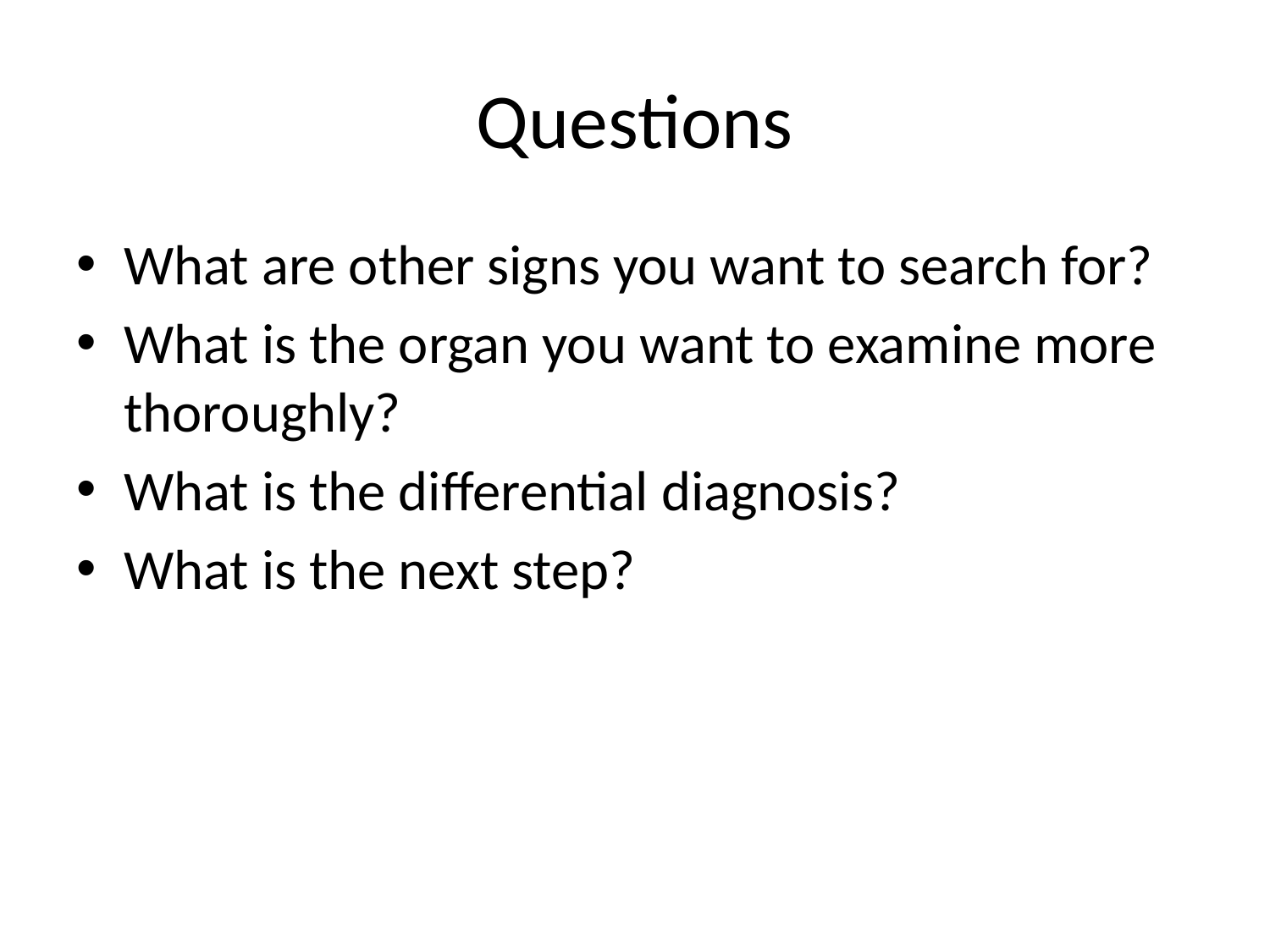

# Questions
What are other signs you want to search for?
What is the organ you want to examine more thoroughly?
What is the differential diagnosis?
What is the next step?